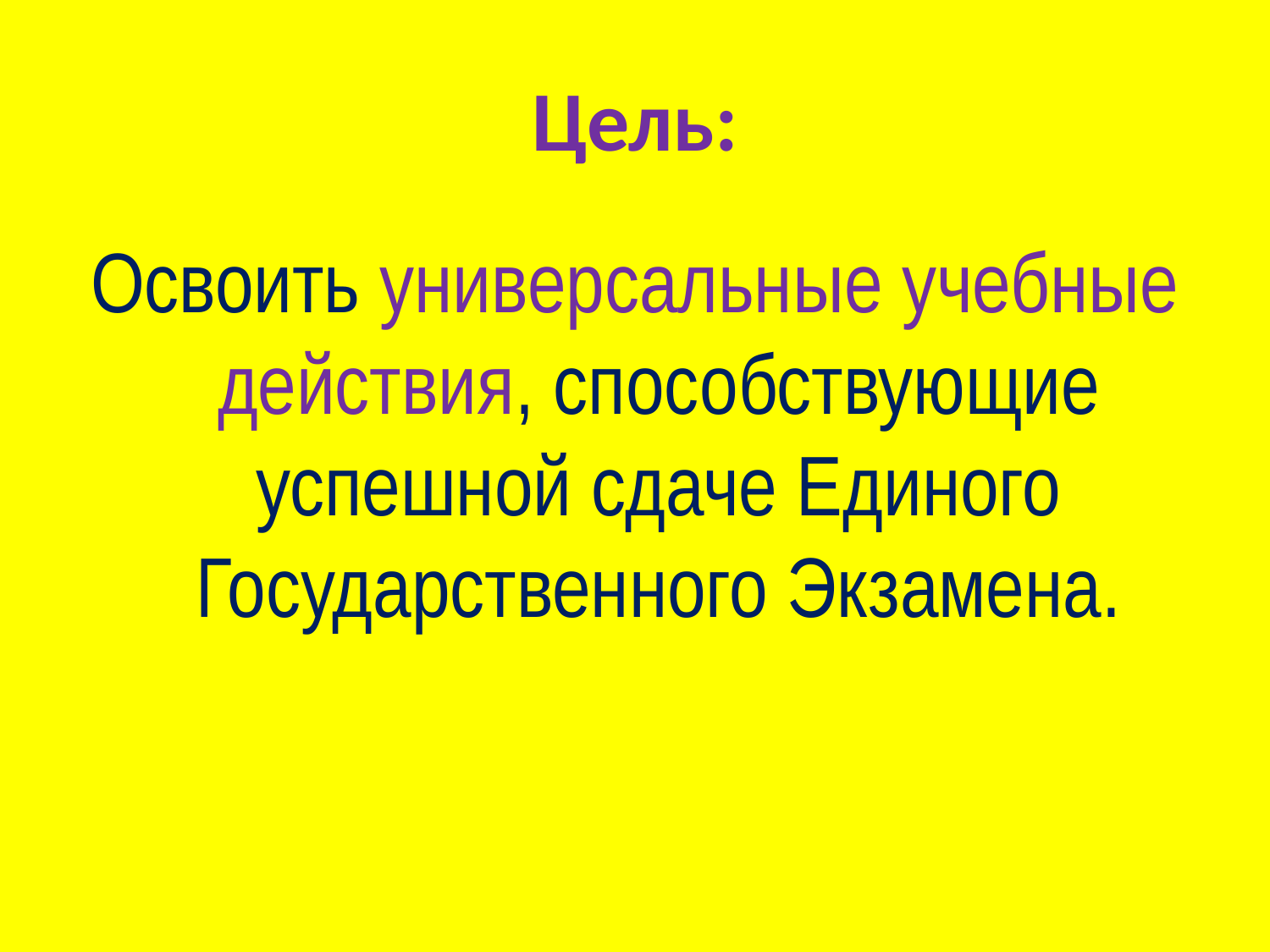

# Цель:
Освоить универсальные учебные действия, способствующие успешной сдаче Единого Государственного Экзамена.